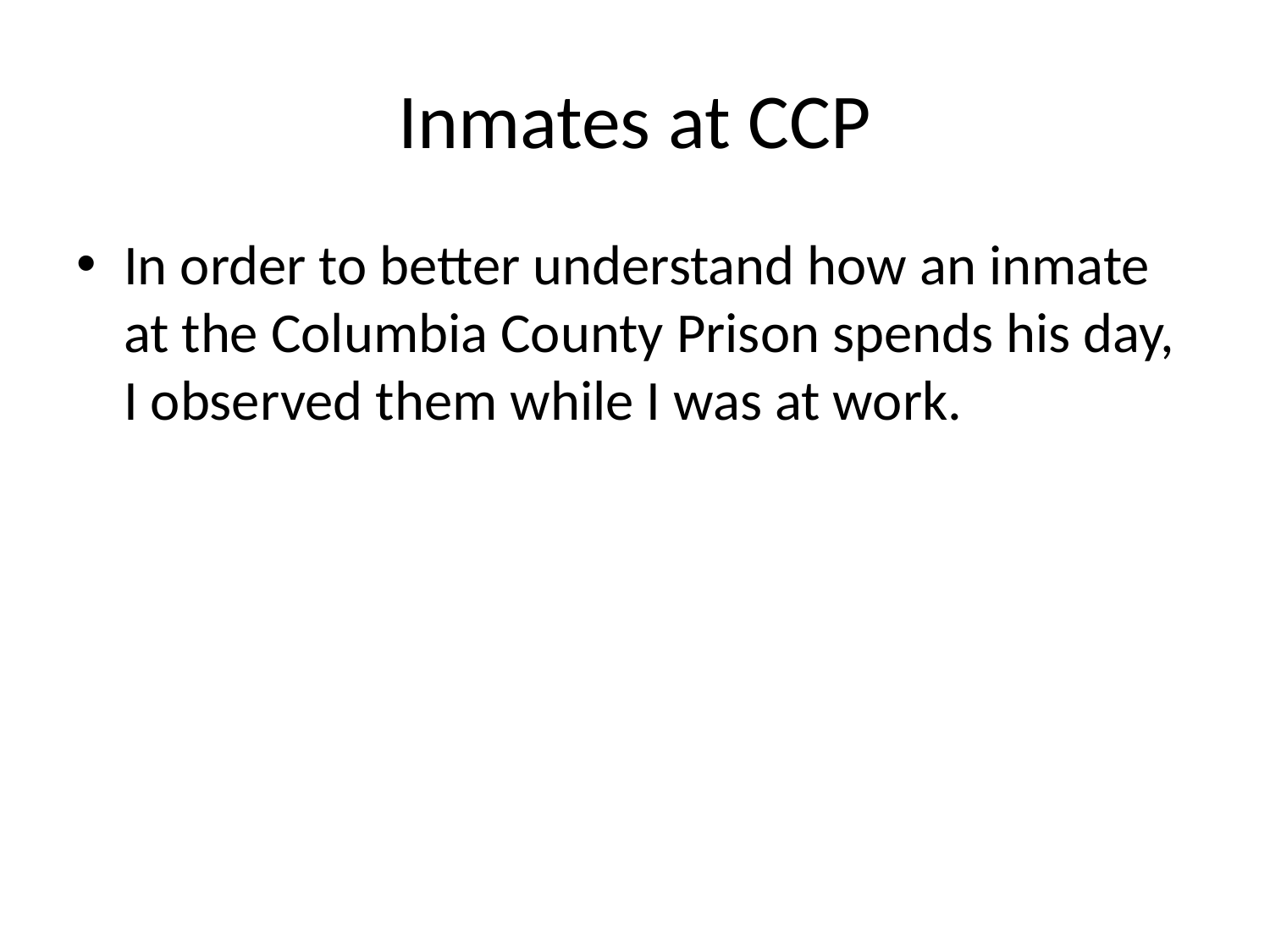

# Inmates at CCP
In order to better understand how an inmate at the Columbia County Prison spends his day, I observed them while I was at work.